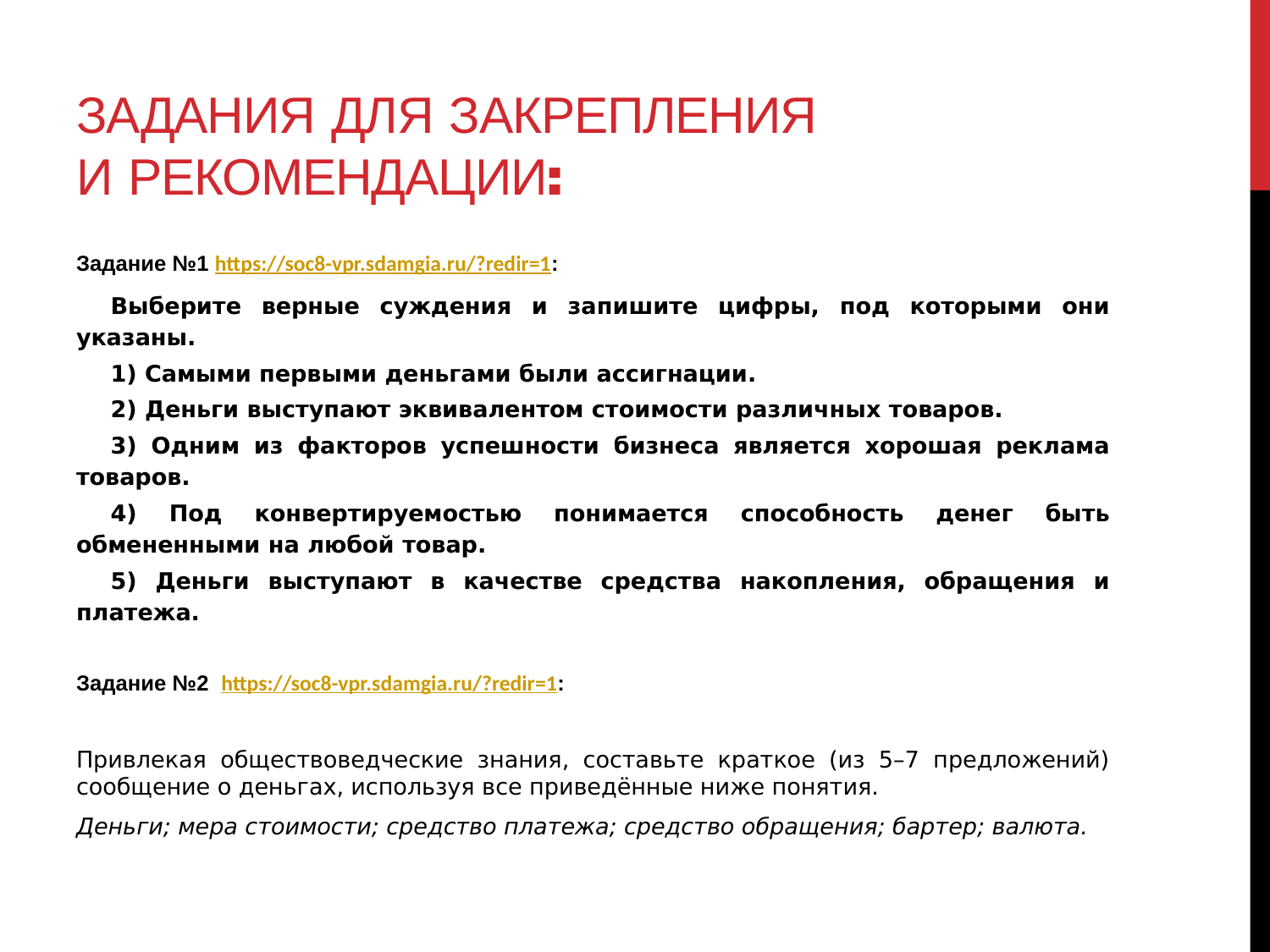

# Задания для закрепления и рекомендации:
Задание №1 https://soc8-vpr.sdamgia.ru/?redir=1:
Выберите верные суждения и запишите цифры, под которыми они указаны.
1) Самыми первыми деньгами были ассигнации.
2) Деньги выступают эквивалентом стоимости различных товаров.
3) Одним из факторов успешности бизнеса является хорошая реклама товаров.
4) Под конвертируемостью понимается способность денег быть обмененными на любой товар.
5) Деньги выступают в качестве средства накопления, обращения и платежа.

Задание №2  https://soc8-vpr.sdamgia.ru/?redir=1:

Привлекая обществоведческие знания, составьте краткое (из 5–7 предложений) сообщение о деньгах, используя все приведённые ниже понятия.
Деньги; мера стоимости; средство платежа; средство обращения; бартер; валюта.